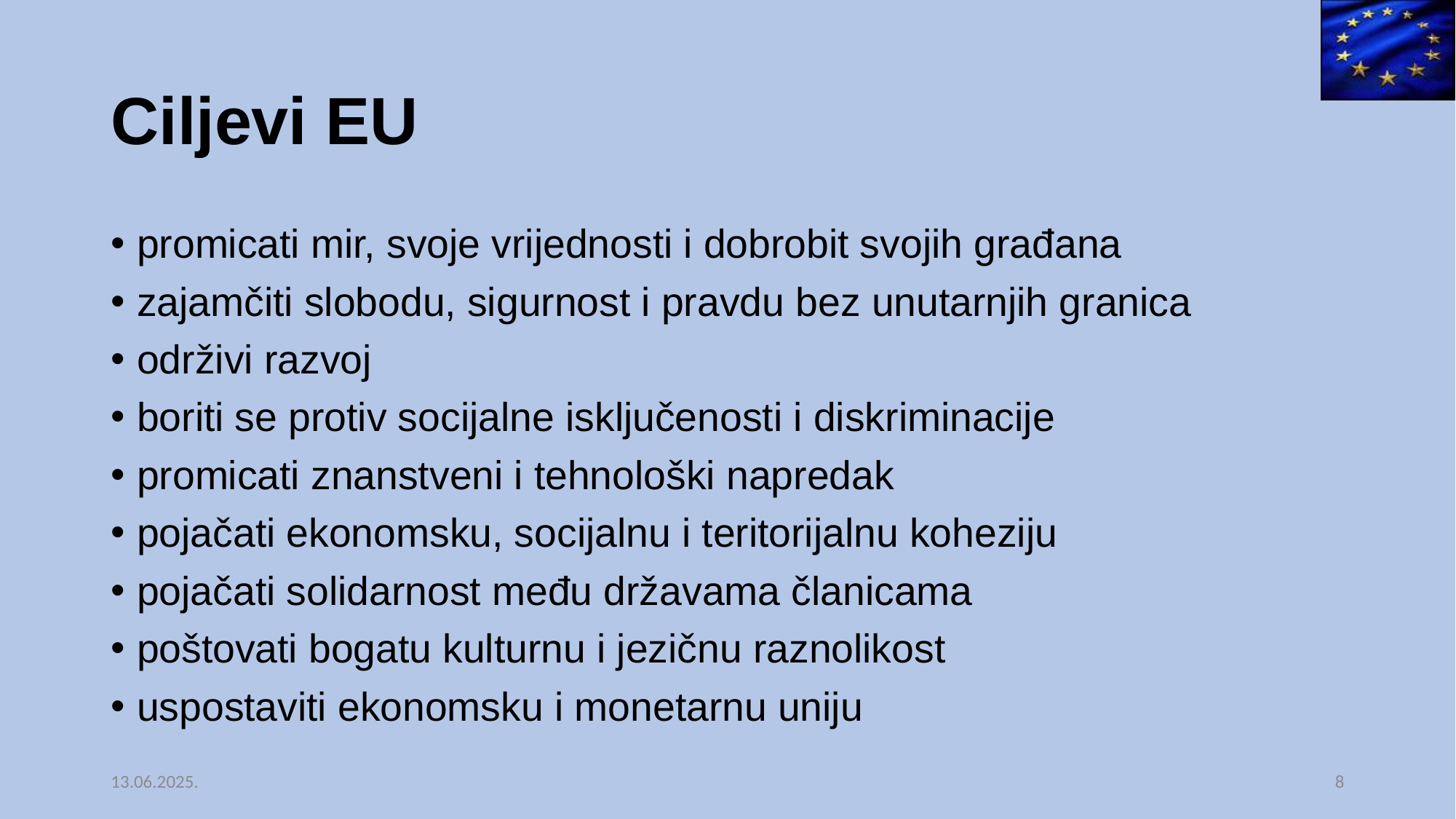

# Ciljevi EU
promicati mir, svoje vrijednosti i dobrobit svojih građana
zajamčiti slobodu, sigurnost i pravdu bez unutarnjih granica
održivi razvoj
boriti se protiv socijalne isključenosti i diskriminacije
promicati znanstveni i tehnološki napredak
pojačati ekonomsku, socijalnu i teritorijalnu koheziju
pojačati solidarnost među državama članicama
poštovati bogatu kulturnu i jezičnu raznolikost
uspostaviti ekonomsku i monetarnu uniju
13.06.2025.
8